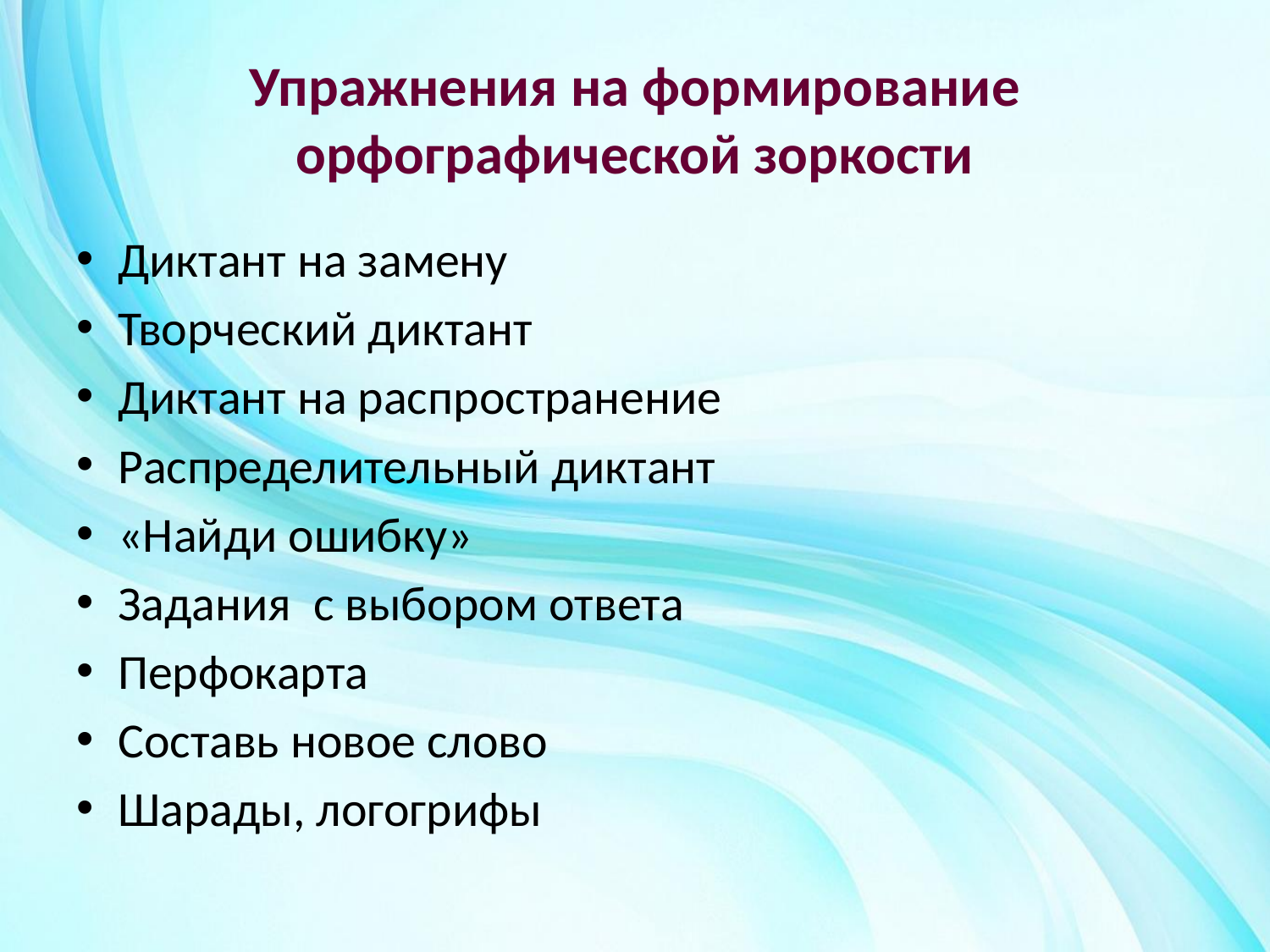

# Упражнения на формирование орфографической зоркости
Диктант на замену
Творческий диктант
Диктант на распространение
Распределительный диктант
«Найди ошибку»
Задания  с выбором ответа
Перфокарта
Составь новое слово
Шарады, логогрифы